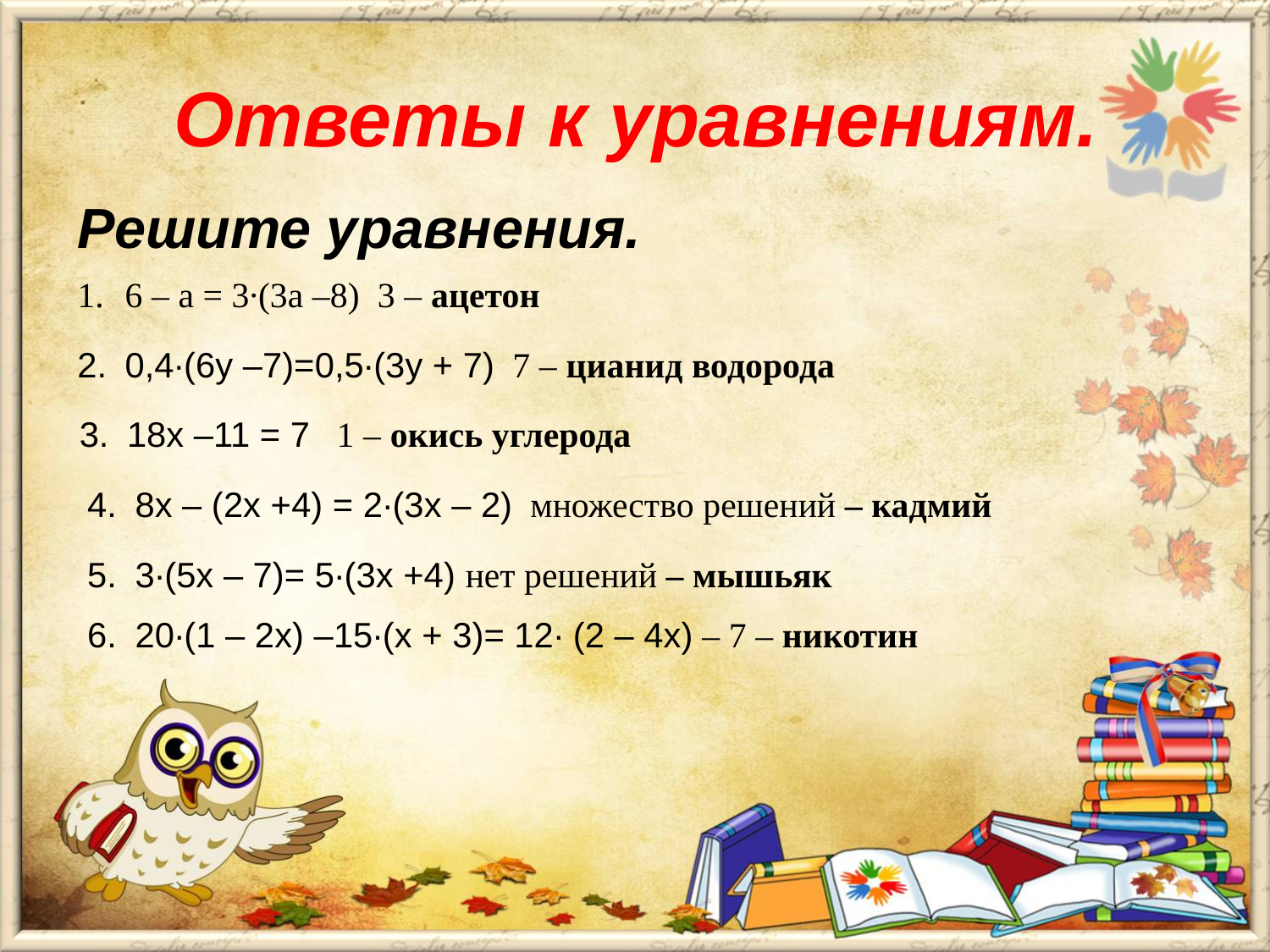

Ответы к уравнениям.
#
Решите уравнения.
6 – а = 3∙(3а –8)  3 – ацетон
0,4∙(6у –7)=0,5∙(3у + 7)  7 – цианид водорода
18х –11 = 7   1 – окись углерода
8х – (2х +4) = 2∙(3х – 2)  множество решений – кадмий
3∙(5х – 7)= 5∙(3х +4) нет решений – мышьяк
20∙(1 – 2х) –15∙(х + 3)= 12∙ (2 – 4х) – 7 – никотин